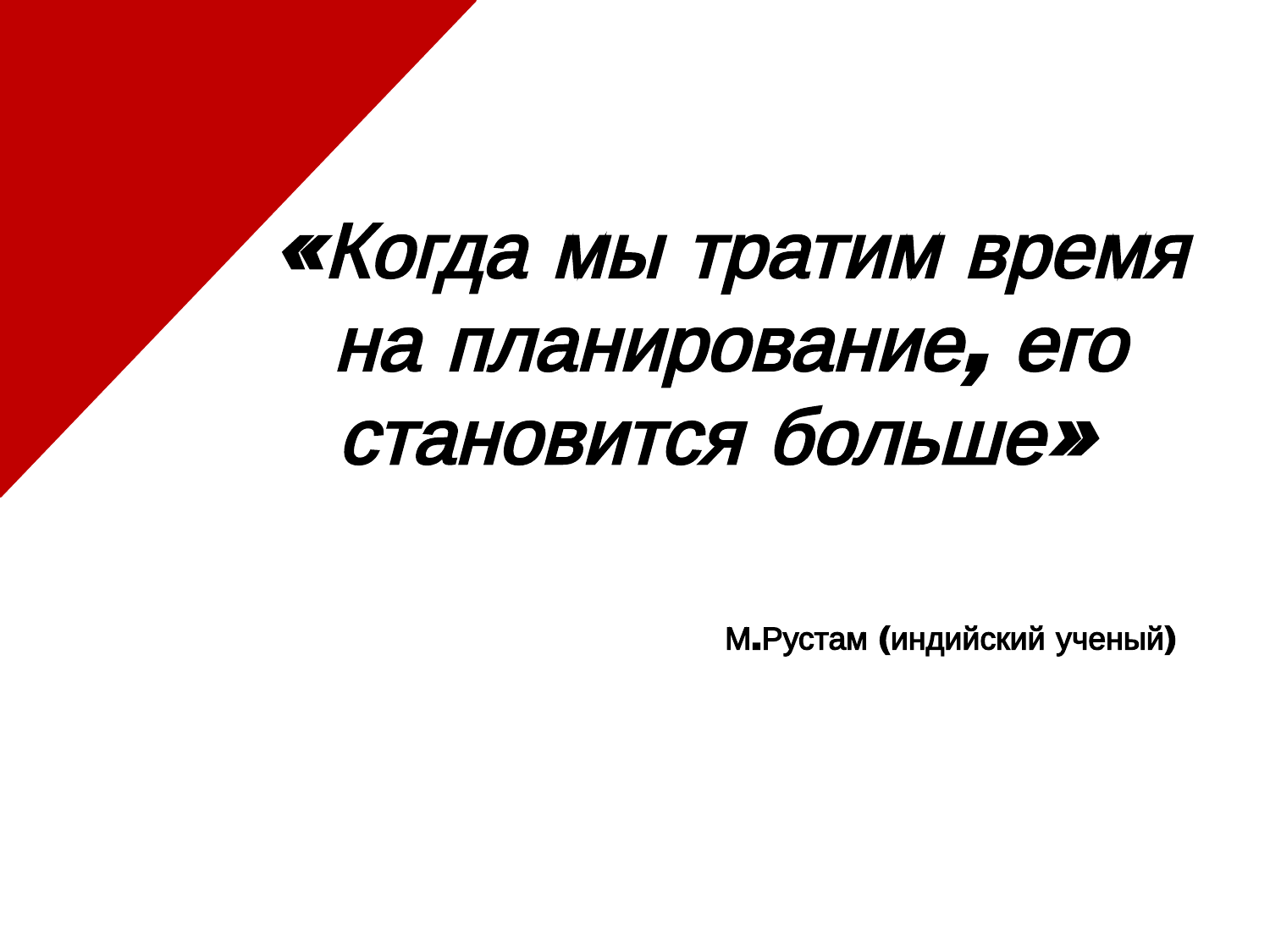

«Когда мы тратим время на планирование, его становится больше»

М.Рустам (индийский ученый)
#